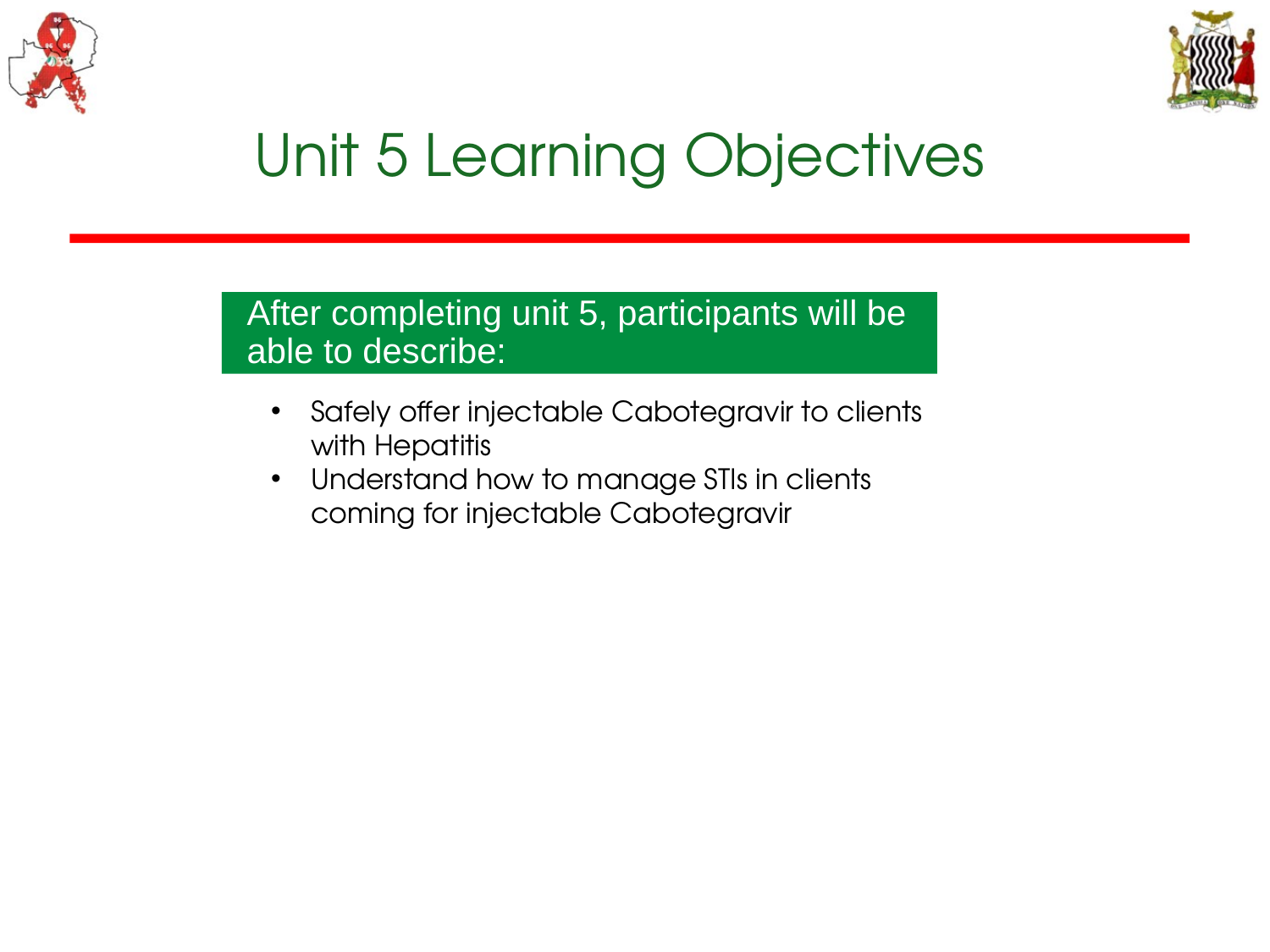

# Unit 5 Learning Objectives
After completing unit 5, participants will be able to describe:​

Safely offer injectable Cabotegravir to clients with Hepatitis
Understand how to manage STIs in clients coming for injectable Cabotegravir